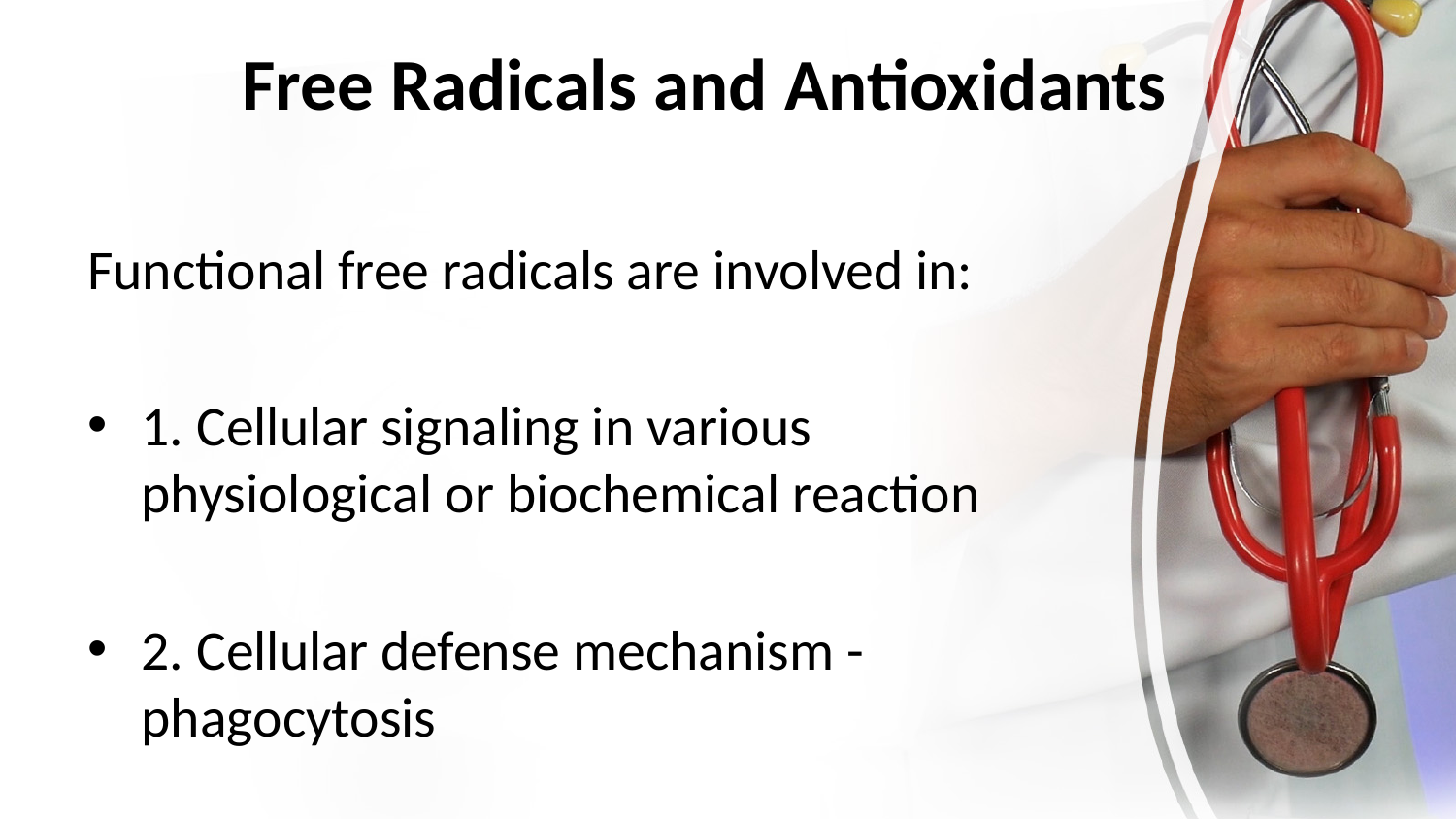

# Free Radicals and Antioxidants
Functional free radicals are involved in:

1. Cellular signaling in various physiological or biochemical reaction

2. Cellular defense mechanism - phagocytosis